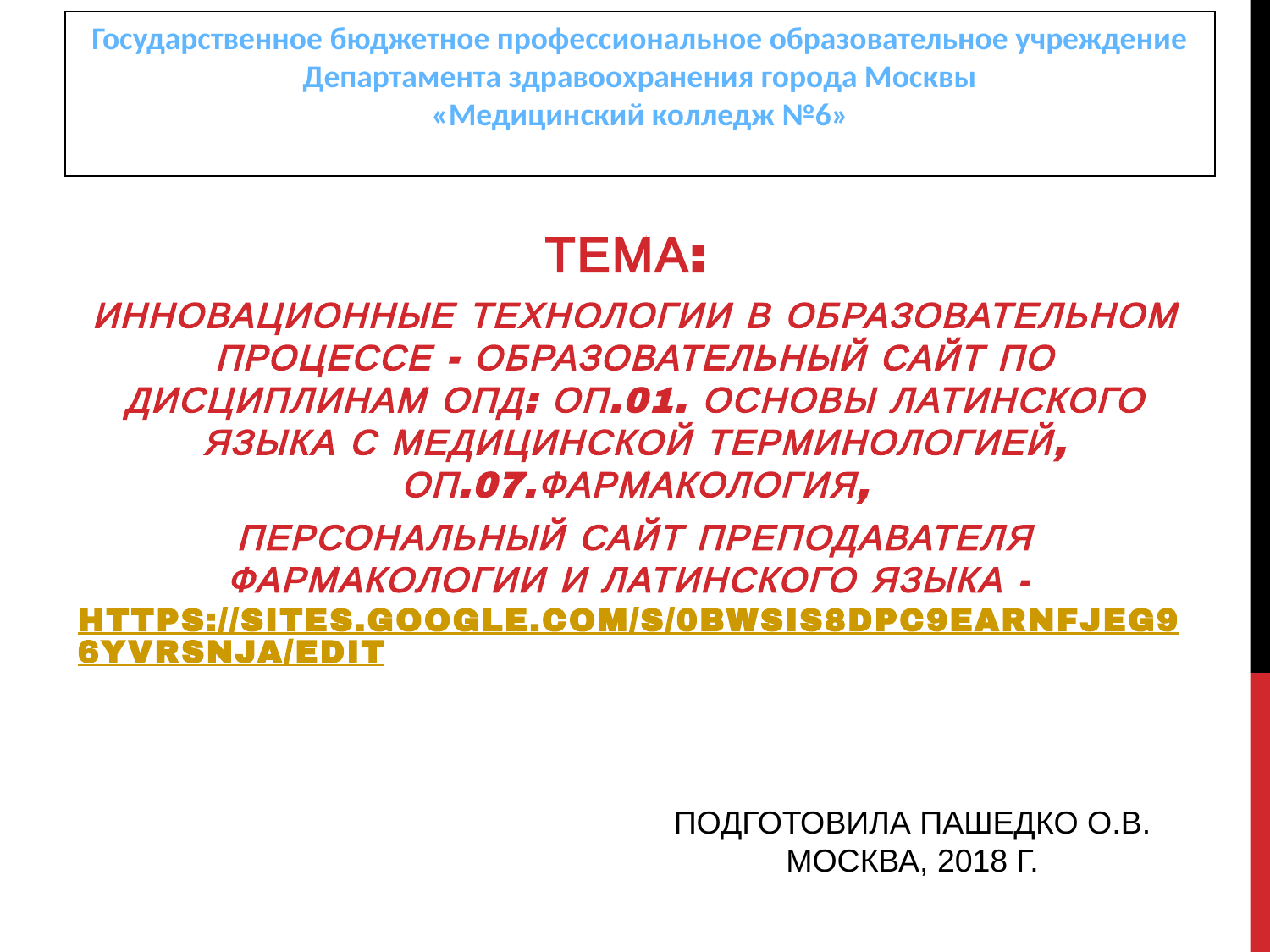

Государственное бюджетное профессиональное образовательное учреждение
Департамента здравоохранения города Москвы
«Медицинский колледж №6»

Тема:
Инновационные технологии в образовательном процессе - образовательный сайт по дисциплинам ОПД: ОП.01. Основы латинского языка с медицинской терминологией, ОП.07.ФАРМАКОЛОГИЯ,
ПЕРСОНАЛЬНЫЙ САЙТ ПРЕПОДАВАТЕЛЯ ФАРМАКОЛОГИИ И ЛАТИНСКОГО ЯЗЫКА - https://sites.google.com/s/0BwsiS8dPc9eARnFjeG96YVRsNjA/edit
ПОДГОТОВИЛА ПАШЕДКО О.В.
МОСКВА, 2018 Г.